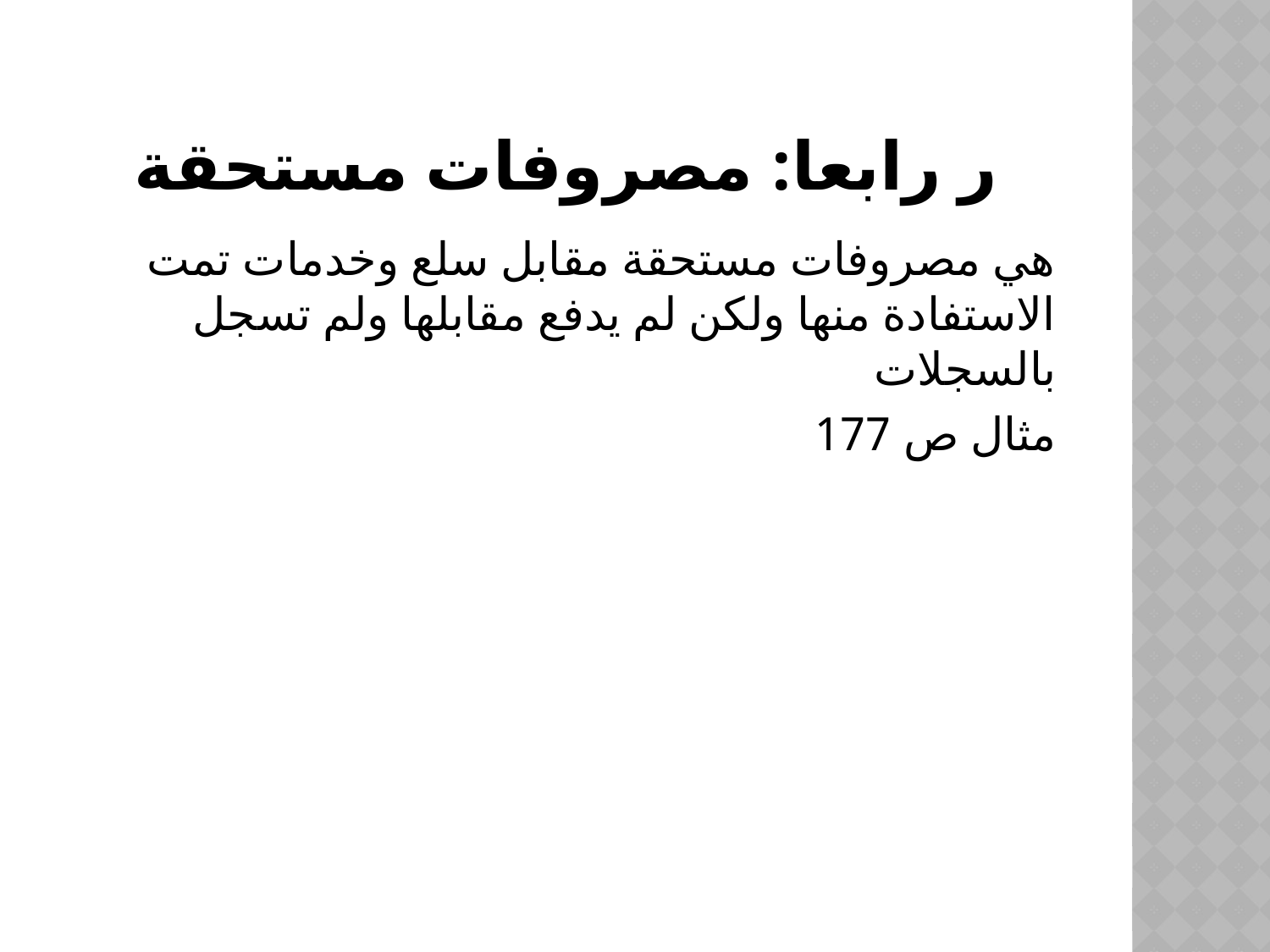

# ر رابعا: مصروفات مستحقة
هي مصروفات مستحقة مقابل سلع وخدمات تمت الاستفادة منها ولكن لم يدفع مقابلها ولم تسجل بالسجلات
مثال ص 177